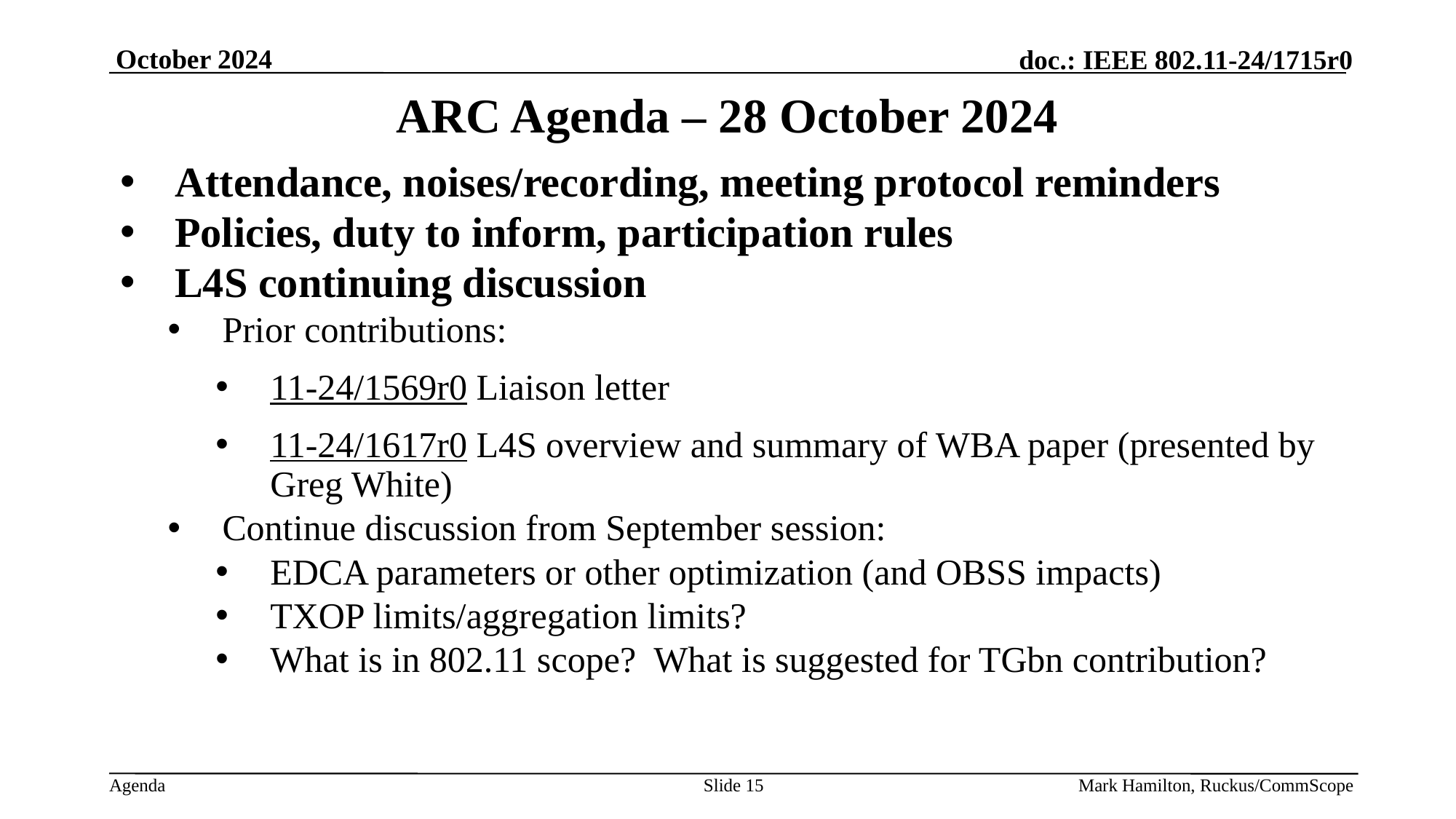

# ARC Agenda – 28 October 2024
Attendance, noises/recording, meeting protocol reminders
Policies, duty to inform, participation rules
L4S continuing discussion
Prior contributions:
11-24/1569r0 Liaison letter
11-24/1617r0 L4S overview and summary of WBA paper (presented by Greg White)
Continue discussion from September session:
EDCA parameters or other optimization (and OBSS impacts)
TXOP limits/aggregation limits?
What is in 802.11 scope?  What is suggested for TGbn contribution?
Slide 15